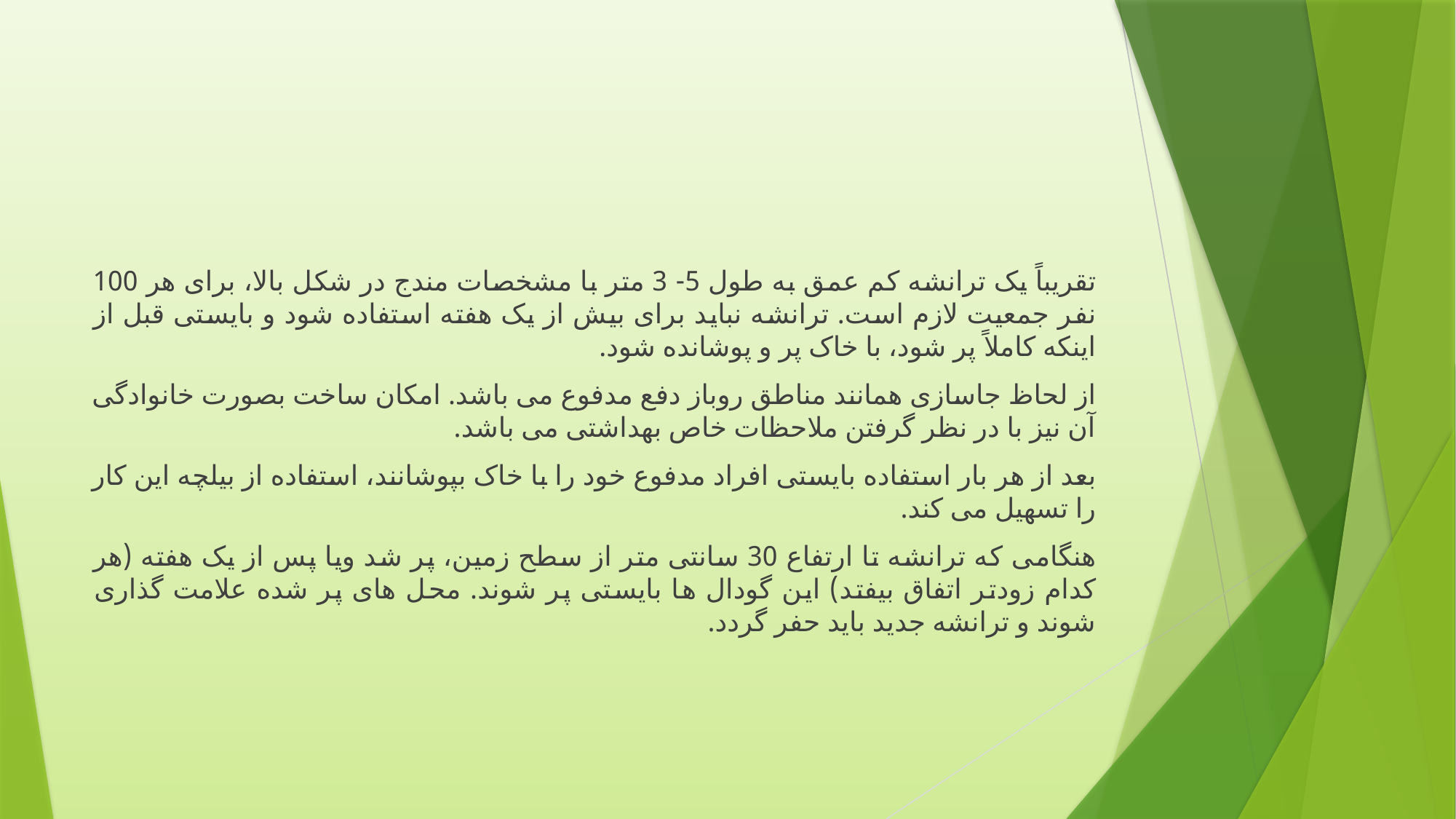

#
تقریباً یک ترانشه کم عمق به طول 5- 3 متر با مشخصات مندج در شکل بالا، برای هر 100 نفر جمعیت لازم است. ترانشه نباید برای بیش از یک هفته استفاده شود و بایستی قبل از اینکه کاملاً پر شود، با خاک پر و پوشانده شود.
از لحاظ جاسازی همانند مناطق روباز دفع مدفوع می باشد. امکان ساخت بصورت خانوادگی آن نیز با در نظر گرفتن ملاحظات خاص بهداشتی می باشد.
بعد از هر بار استفاده بایستی افراد مدفوع خود را با خاک بپوشانند، استفاده از بیلچه این کار را تسهیل می کند.
هنگامی که ترانشه تا ارتفاع 30 سانتی متر از سطح زمین، پر شد ویا پس از یک هفته (هر کدام زودتر اتفاق بیفتد) این گودال ها بایستی پر شوند. محل های پر شده علامت گذاری شوند و ترانشه جدید باید حفر گردد.